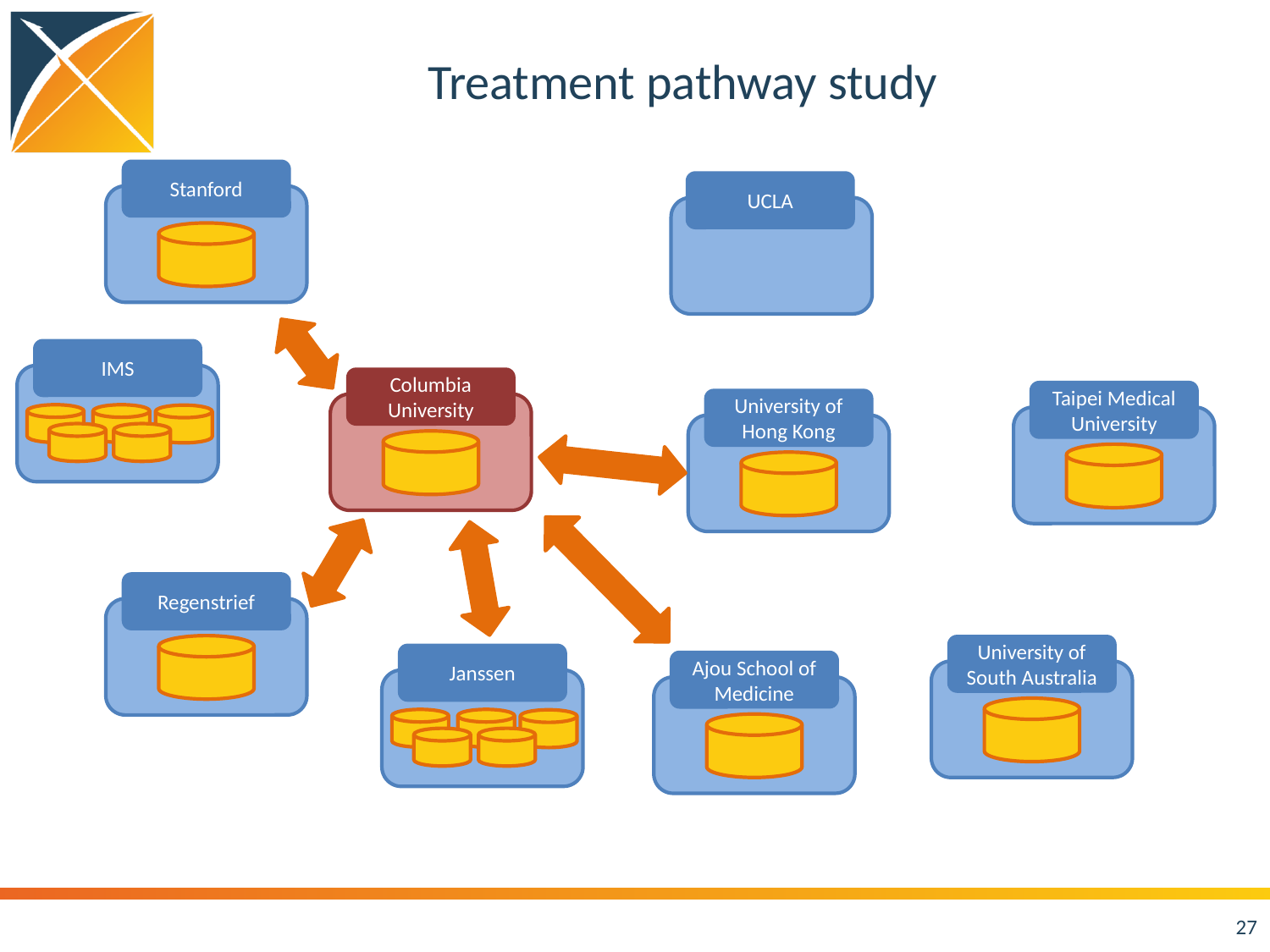

# Treatment pathway study
Stanford
UCLA

IMS

Columbia University
Taipei Medical University

University of
Hong Kong

Regenstrief

University of South Australia

Janssen

Ajou School of Medicine

27